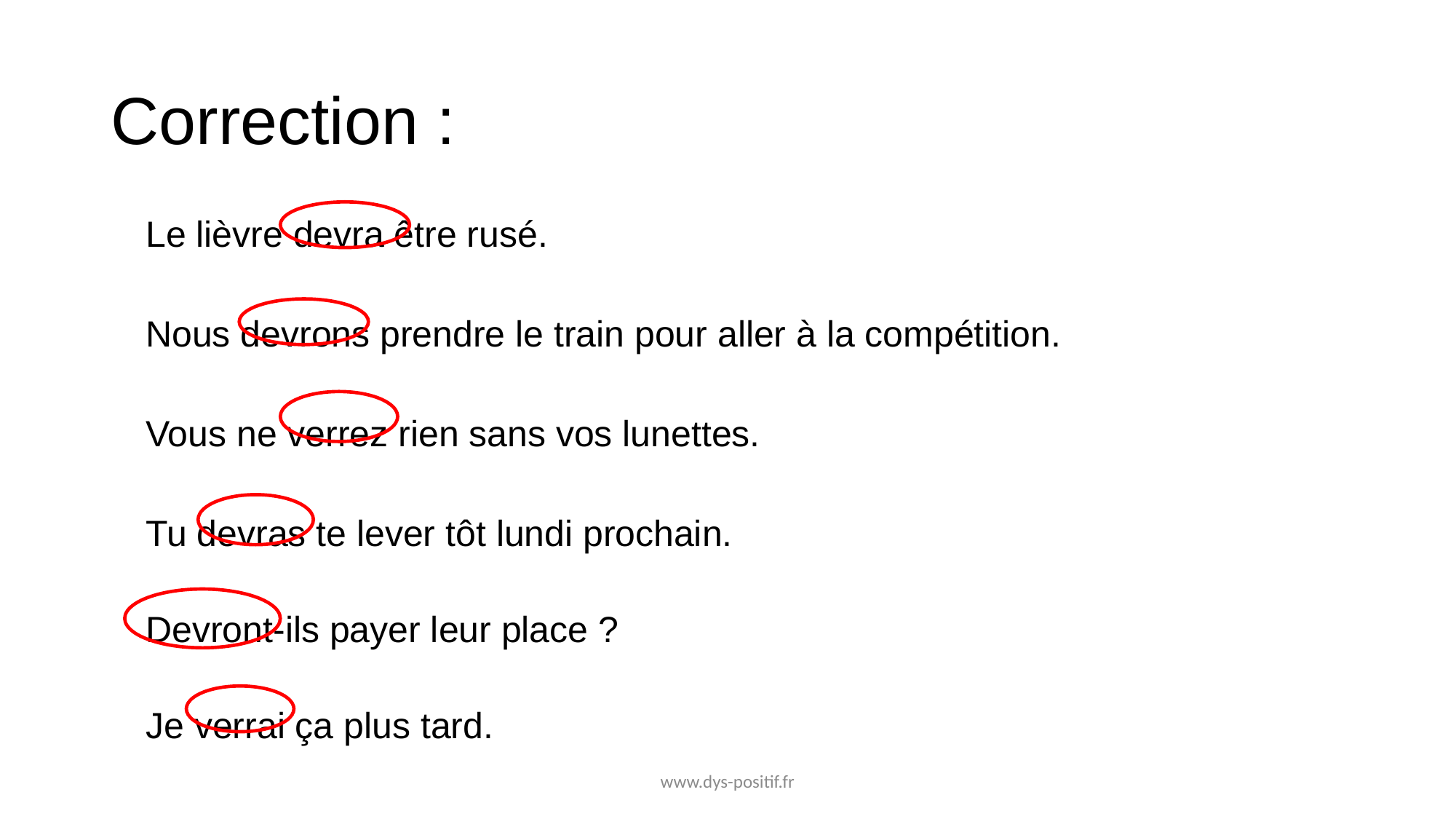

# Correction :
Le lièvre devra être rusé.
Nous devrons prendre le train pour aller à la compétition.
Vous ne verrez rien sans vos lunettes.
Tu devras te lever tôt lundi prochain.
Devront-ils payer leur place ?
Je verrai ça plus tard.

www.dys-positif.fr